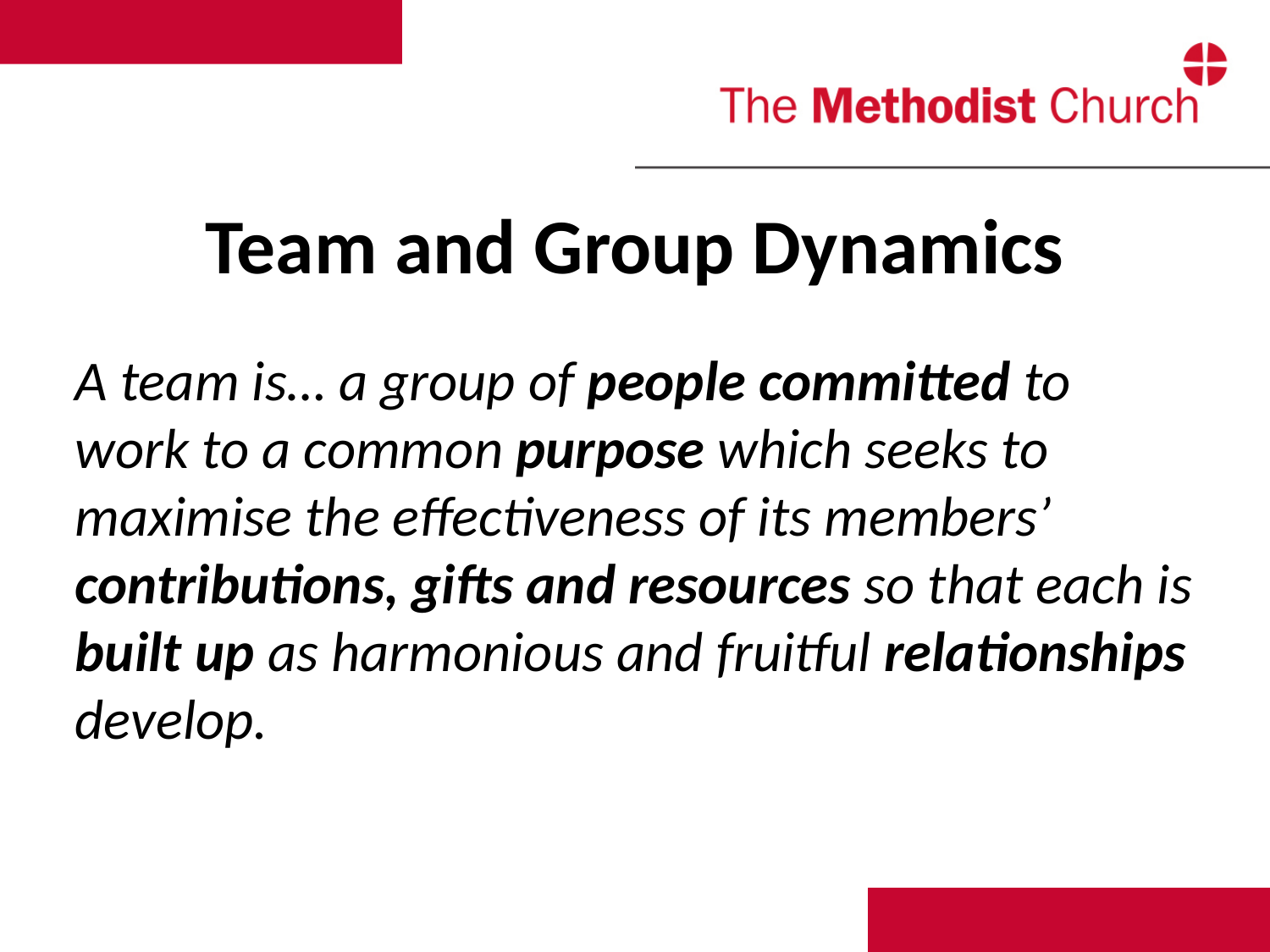

# Team and Group Dynamics
A team is… a group of people committed to work to a common purpose which seeks to maximise the effectiveness of its members’ contributions, gifts and resources so that each is built up as harmonious and fruitful relationships develop.